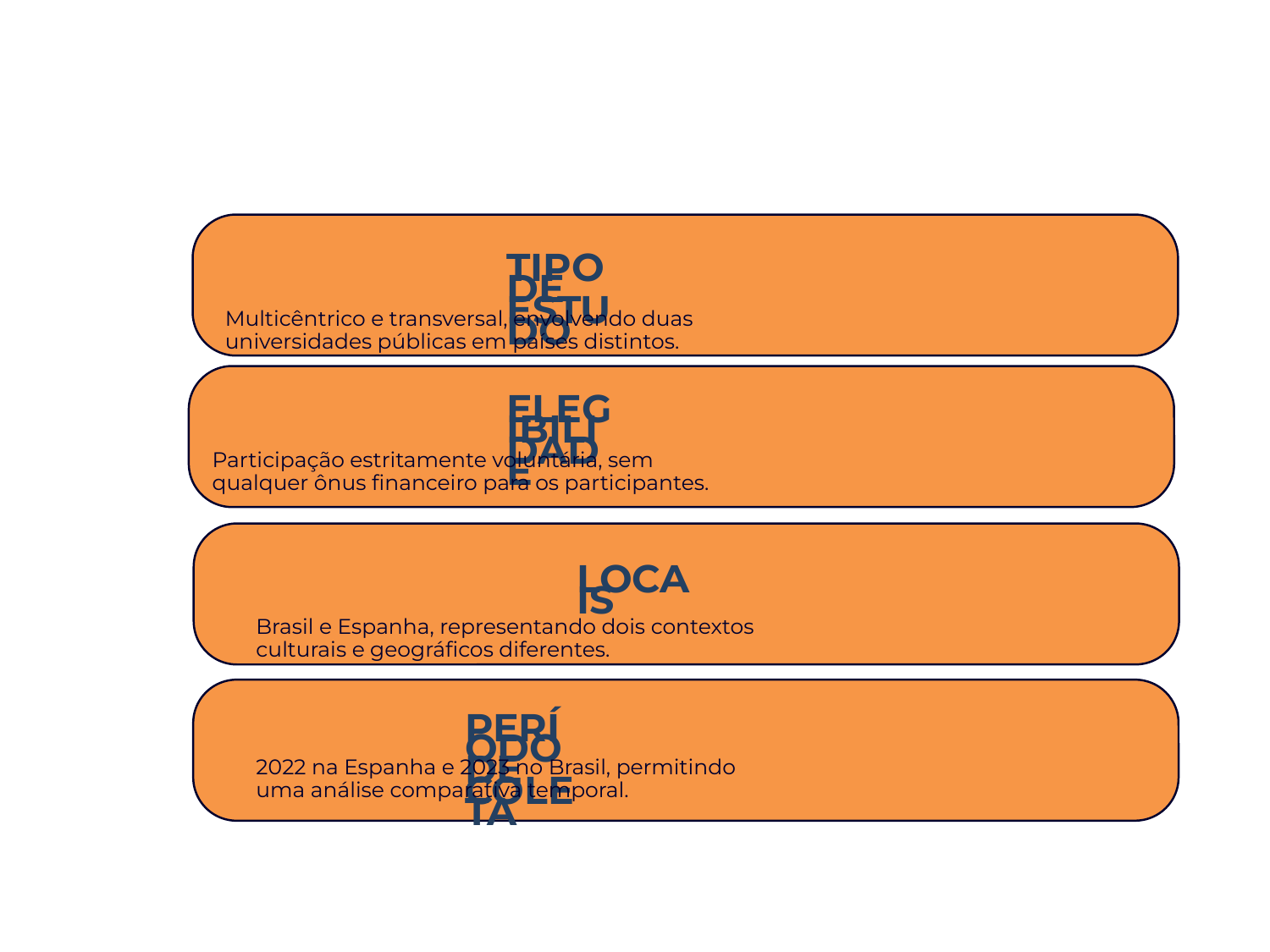

TIPO DE ESTUDO
Multicêntrico e transversal, envolvendo duas universidades públicas em países distintos.

ELEGIBILIDADE
Participação estritamente voluntária, sem qualquer ônus financeiro para os participantes.

LOCAIS
Brasil e Espanha, representando dois contextos culturais e geográficos diferentes.

PERÍODO DE COLETA
2022 na Espanha e 2023 no Brasil, permitindo uma análise comparativa temporal.
Coleta de Dados